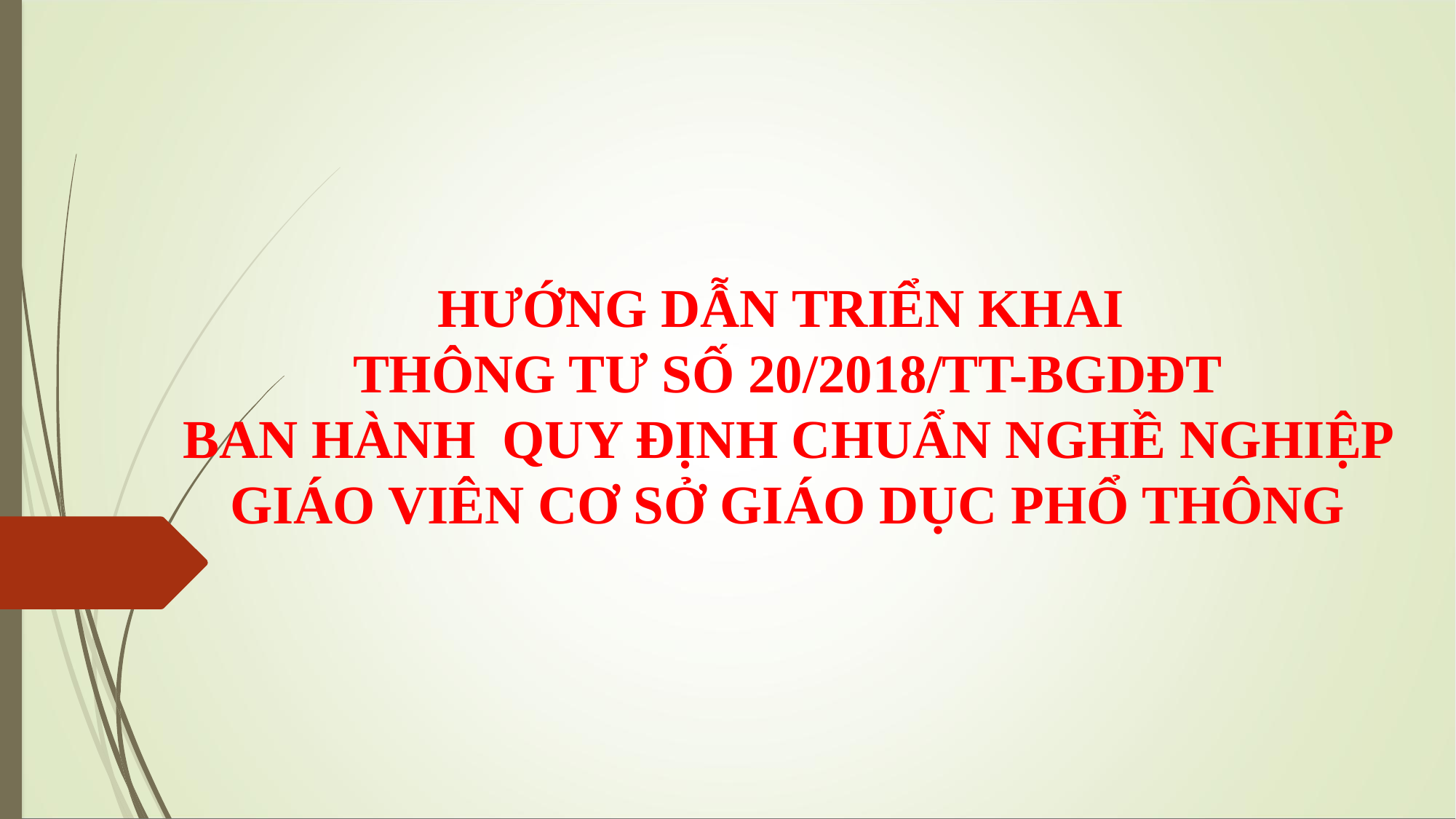

HƯỚNG DẪN TRIỂN KHAI
THÔNG TƯ SỐ 20/2018/TT-BGDĐT
BAN HÀNH  QUY ĐỊNH CHUẨN NGHỀ NGHIỆP
GIÁO VIÊN CƠ SỞ GIÁO DỤC PHỔ THÔNG

#